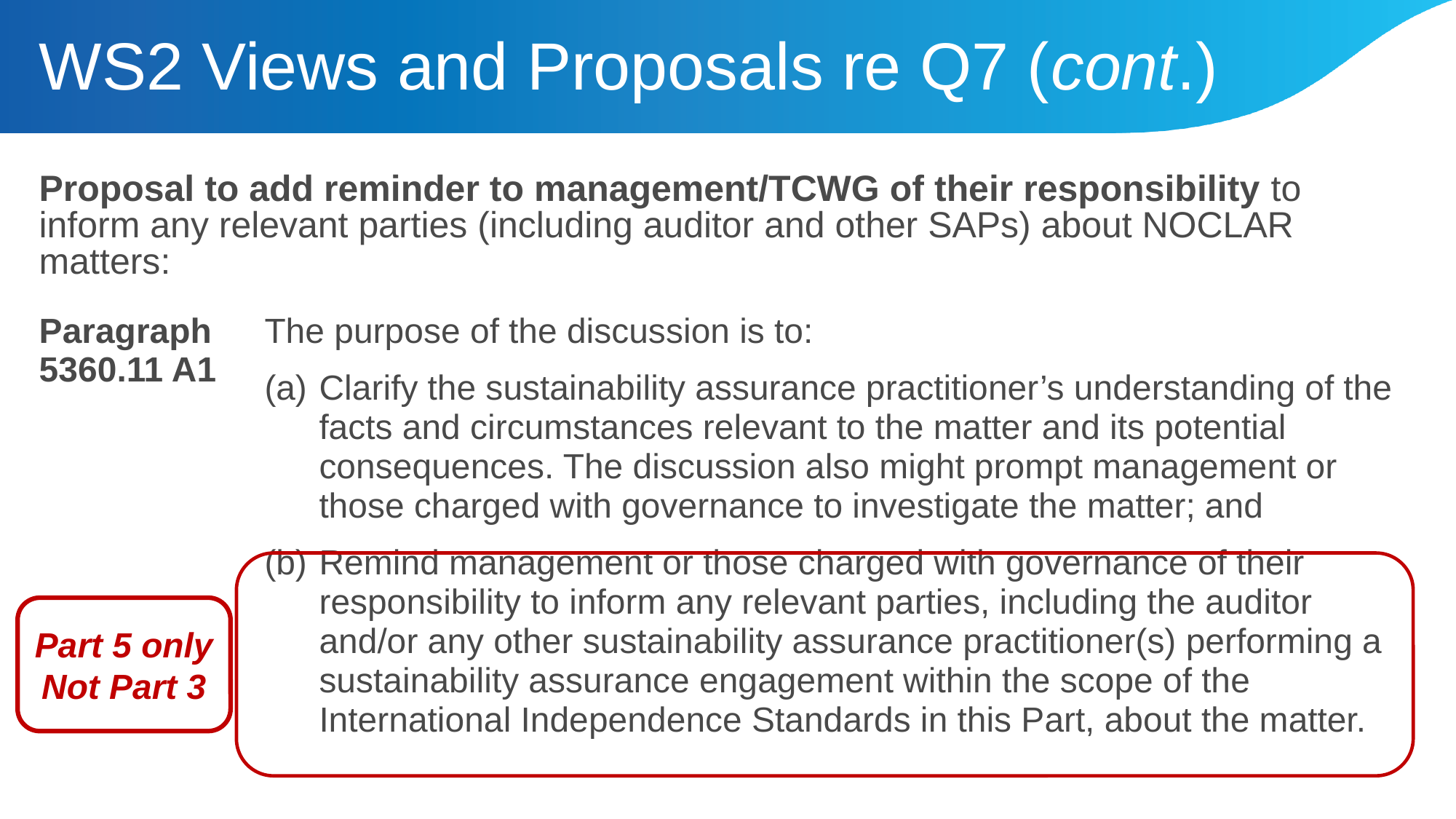

WS2 Views and Proposals re Q7 (cont.)
Proposal to add reminder to management/TCWG of their responsibility to inform any relevant parties (including auditor and other SAPs) about NOCLAR matters:
| Paragraph 5360.11 A1 | The purpose of the discussion is to: Clarify the sustainability assurance practitioner’s understanding of the facts and circumstances relevant to the matter and its potential consequences. The discussion also might prompt management or those charged with governance to investigate the matter; and Remind management or those charged with governance of their responsibility to inform any relevant parties, including the auditor and/or any other sustainability assurance practitioner(s) performing a sustainability assurance engagement within the scope of the International Independence Standards in this Part, about the matter. |
| --- | --- |

Part 5 only
Not Part 3